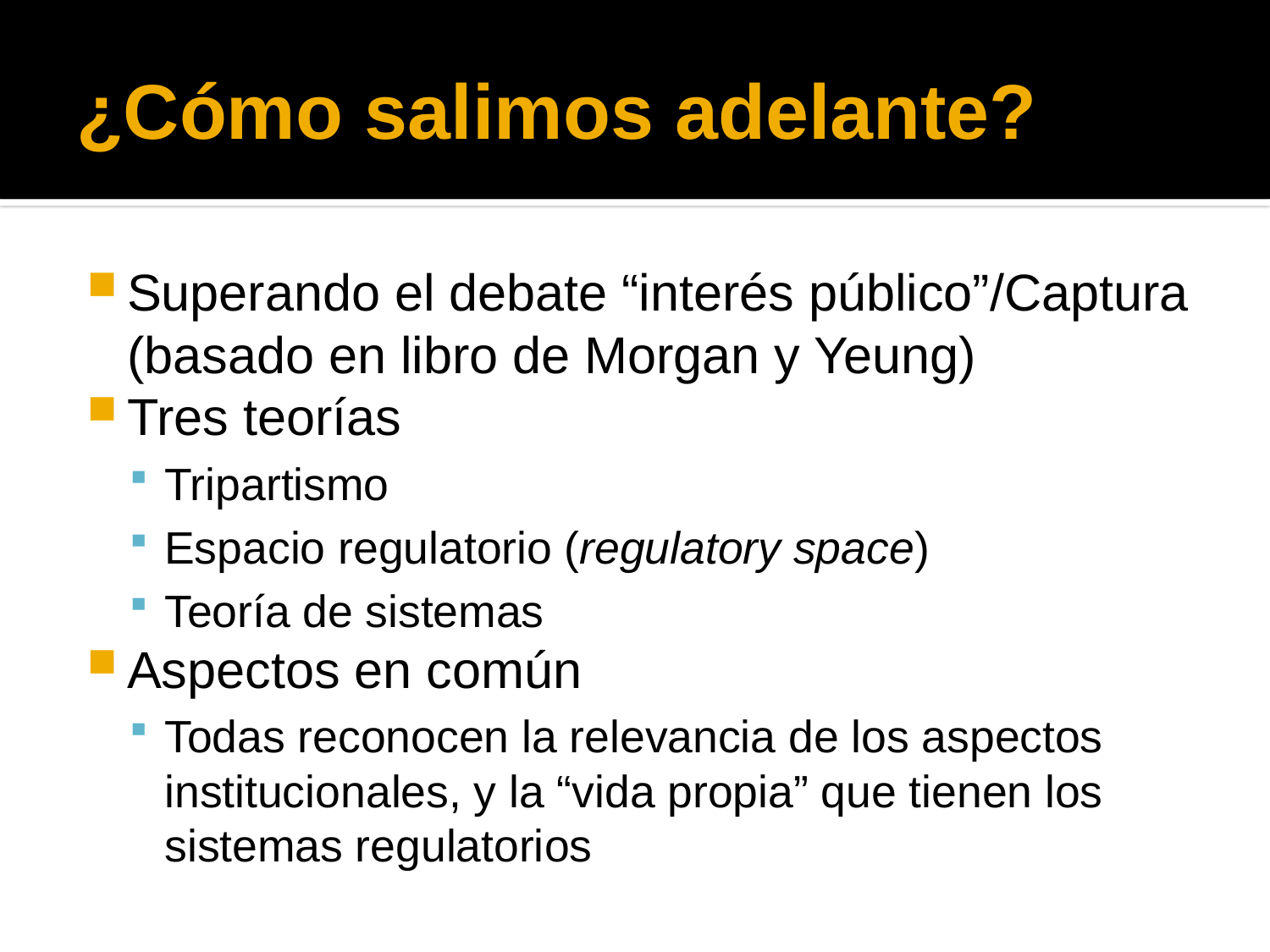

# ¿Cómo salimos adelante?
Superando el debate “interés público”/Captura (basado en libro de Morgan y Yeung)
Tres teorías
Tripartismo
Espacio regulatorio (regulatory space)
Teoría de sistemas
Aspectos en común
Todas reconocen la relevancia de los aspectos institucionales, y la “vida propia” que tienen los sistemas regulatorios